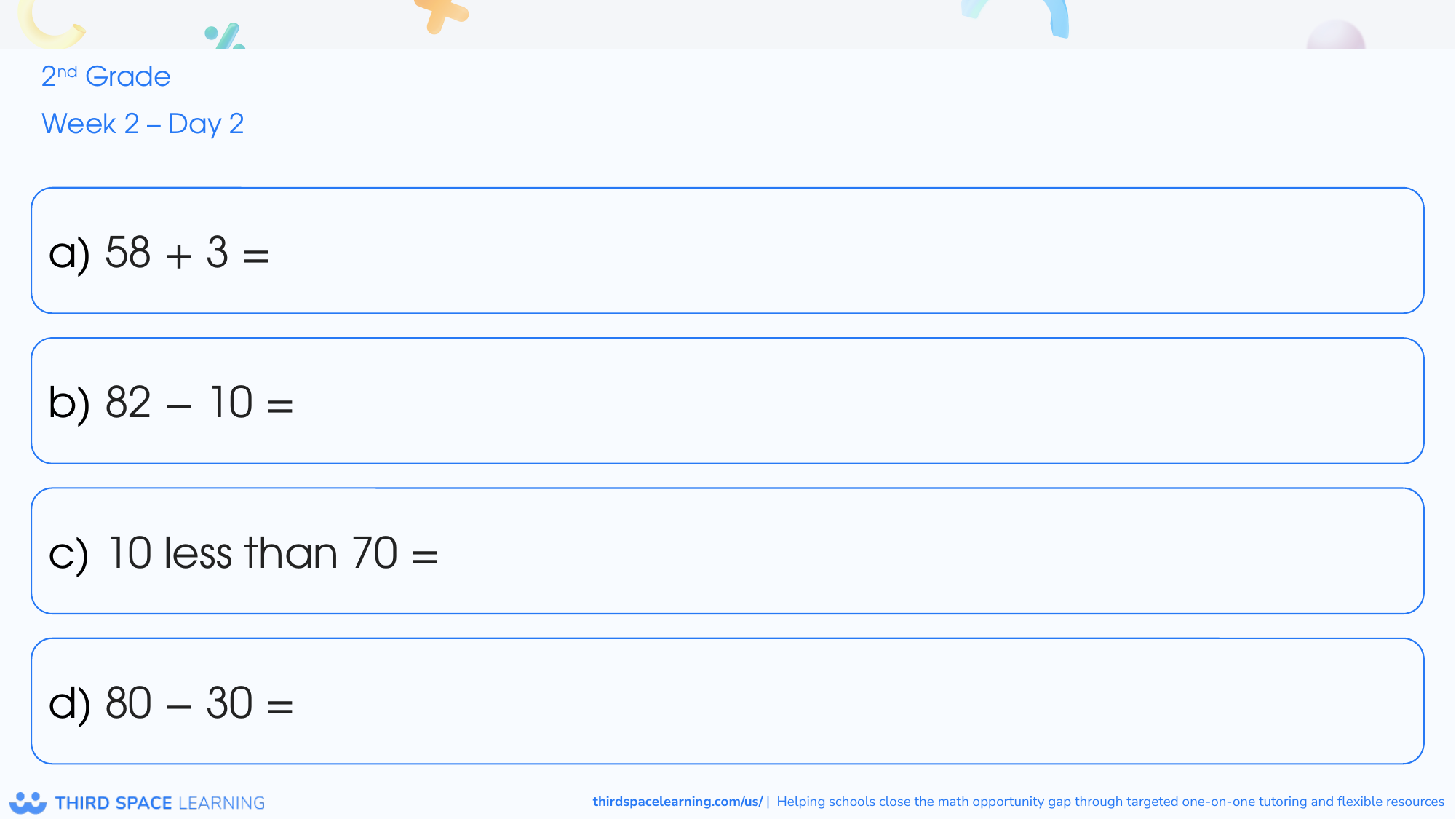

2nd Grade
Week 2 – Day 2
58 + 3 =
82 − 10 =
10 less than 70 =
80 − 30 =